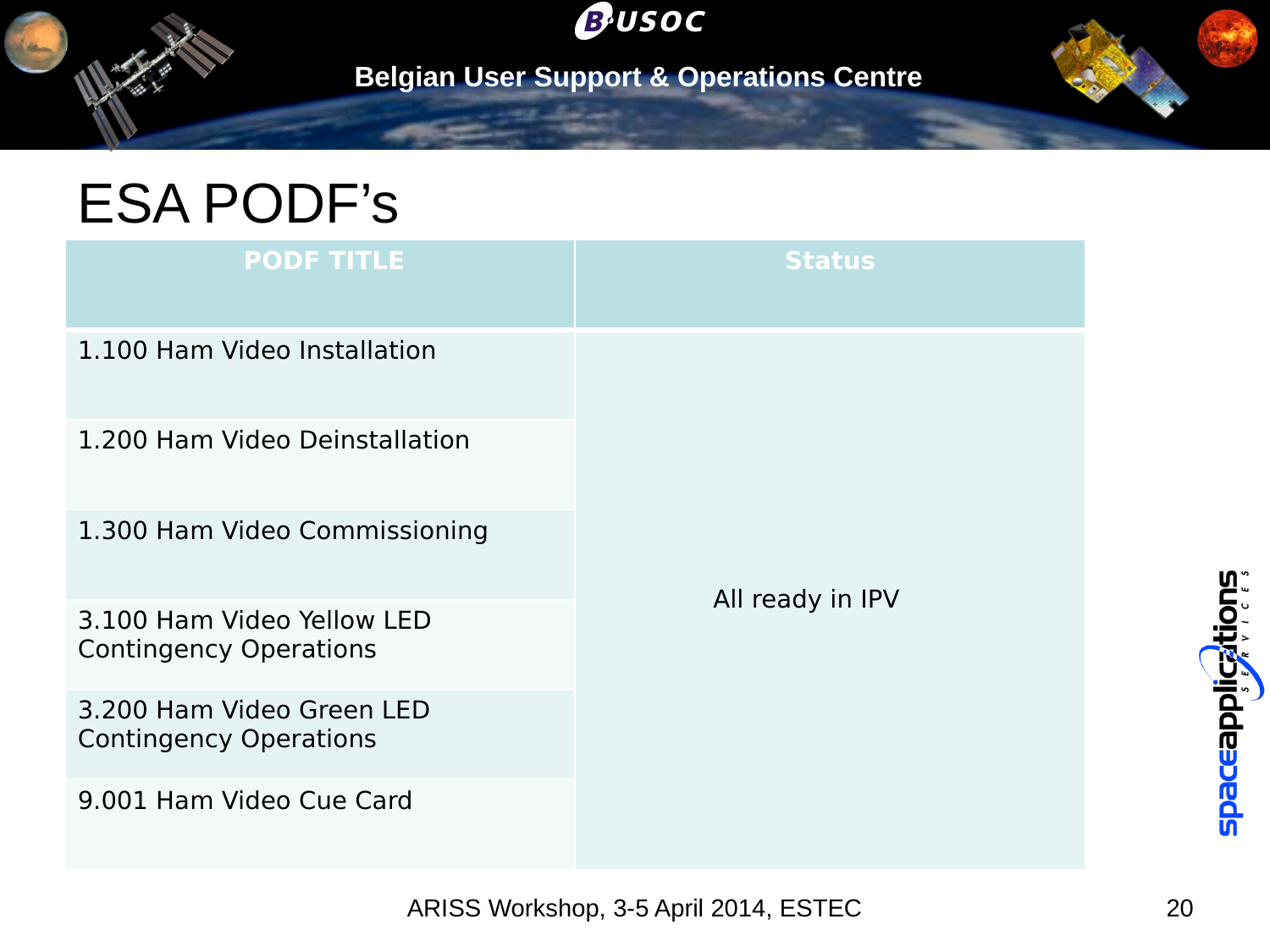

# ESA PODF’s
| PODF TITLE | Status |
| --- | --- |
| 1.100 Ham Video Installation | All ready in IPV |
| 1.200 Ham Video Deinstallation |  |
| 1.300 Ham Video Commissioning |  |
| 3.100 Ham Video Yellow LED Contingency Operations |  |
| 3.200 Ham Video Green LED Contingency Operations |  |
| 9.001 Ham Video Cue Card |  |
ARISS Workshop, 3-5 April 2014, ESTEC
20